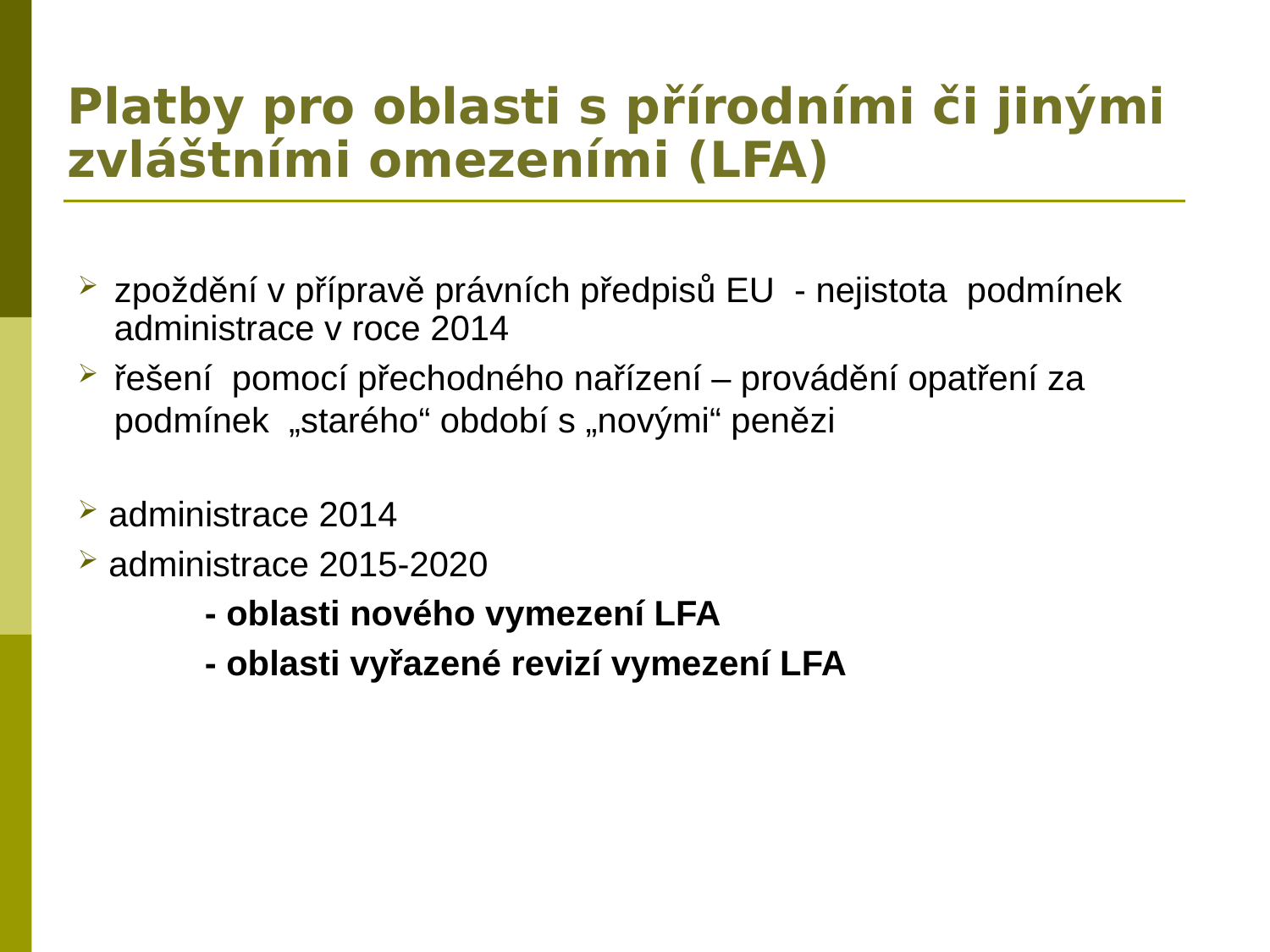

# Platby pro oblasti s přírodními či jinými zvláštními omezeními (LFA)

zpoždění v přípravě právních předpisů EU  - nejistota  podmínek administrace v roce 2014
řešení  pomocí přechodného nařízení – provádění opatření za   podmínek  „starého“ období s „novými“ penězi

 administrace 2014
 administrace 2015-2020
- oblasti nového vymezení LFA
- oblasti vyřazené revizí vymezení LFA